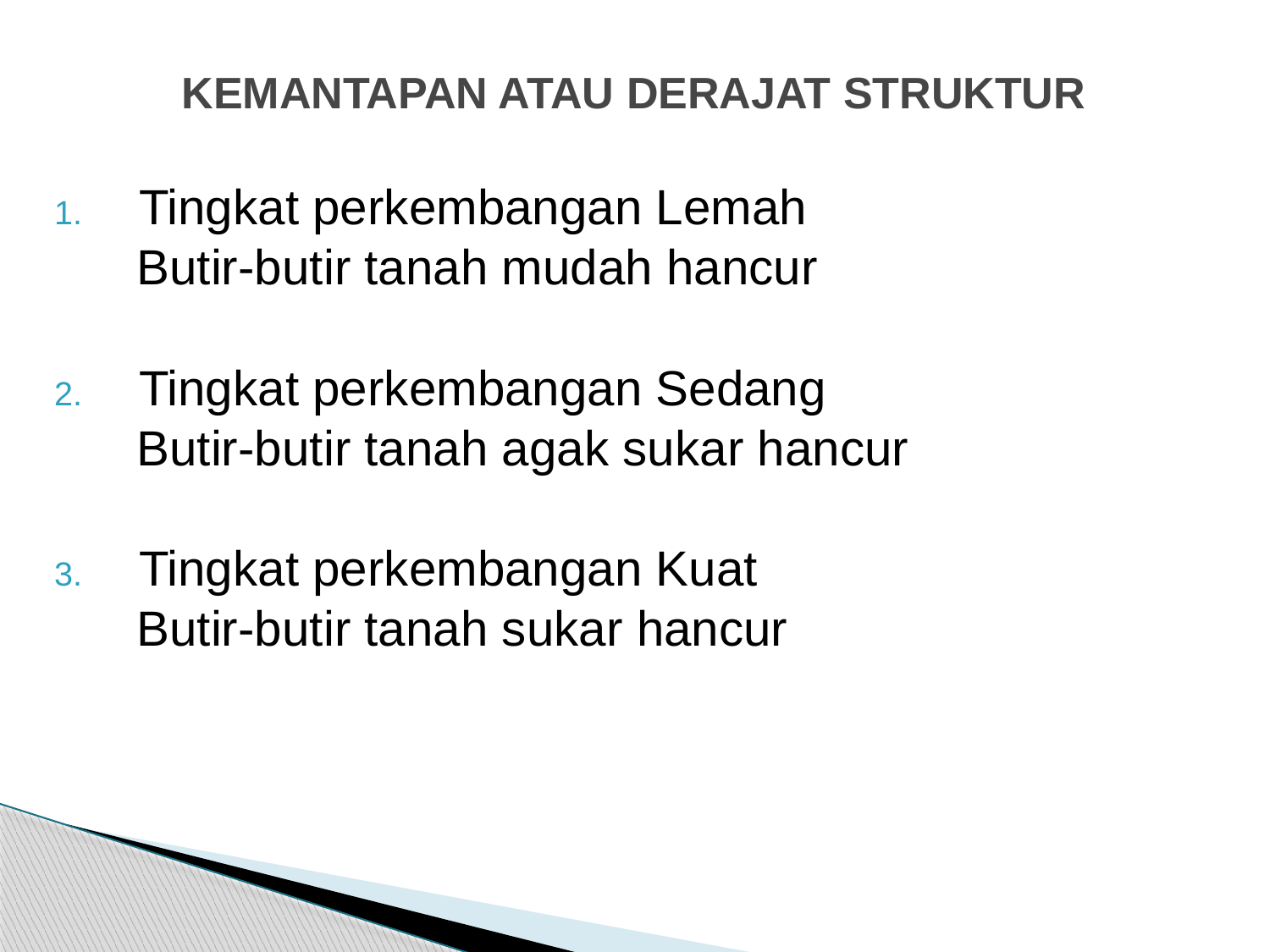

# KEMANTAPAN ATAU DERAJAT STRUKTUR
Tingkat perkembangan Lemah
      Butir-butir tanah mudah hancur

Tingkat perkembangan Sedang
      Butir-butir tanah agak sukar hancur

Tingkat perkembangan Kuat
      Butir-butir tanah sukar hancur